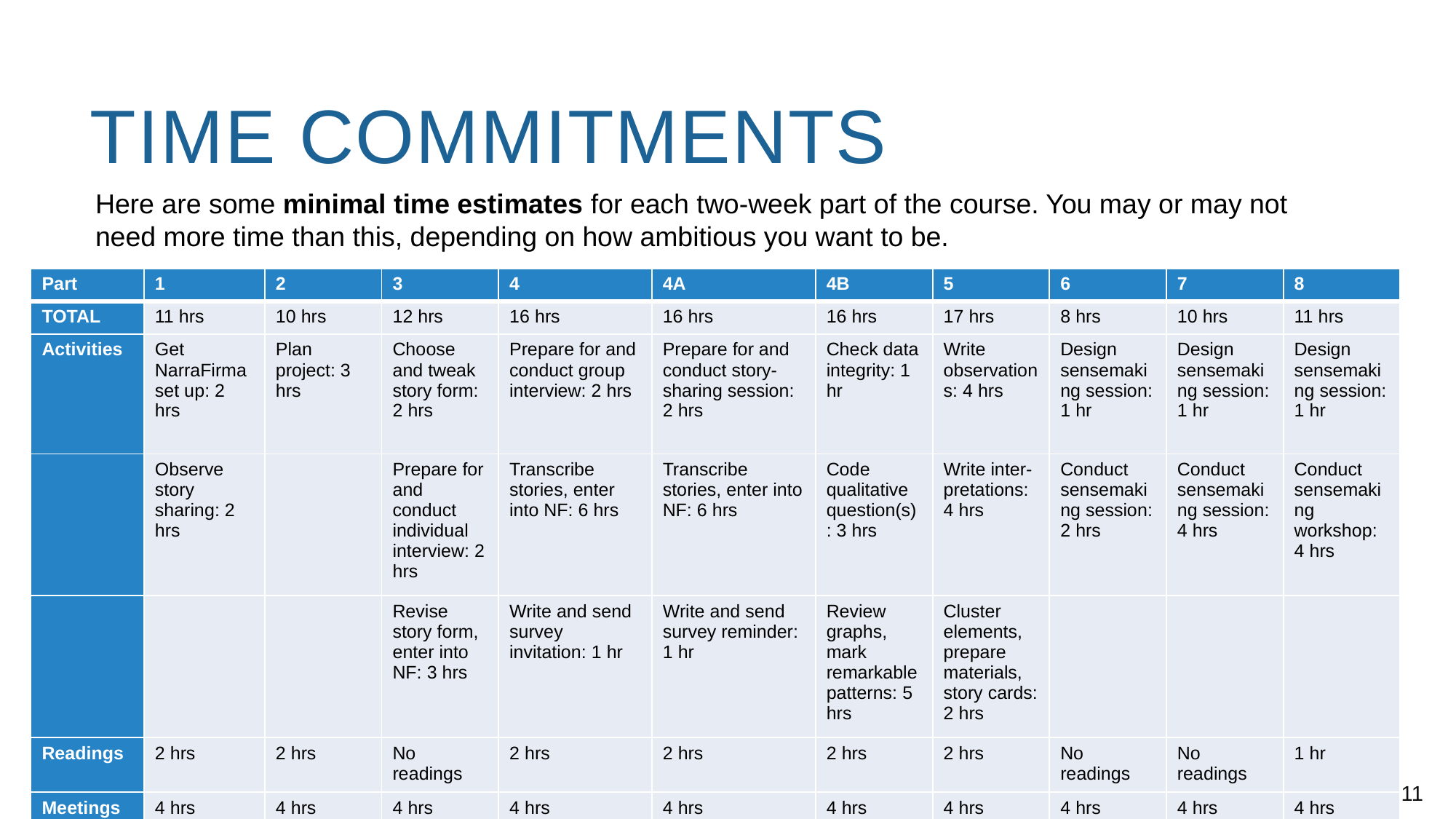

# Time commitments
Here are some minimal time estimates for each two-week part of the course. You may or may not need more time than this, depending on how ambitious you want to be.
| Part | 1 | 2 | 3 | 4 | 4A | 4B | 5 | 6 | 7 | 8 |
| --- | --- | --- | --- | --- | --- | --- | --- | --- | --- | --- |
| TOTAL | 11 hrs | 10 hrs | 12 hrs | 16 hrs | 16 hrs | 16 hrs | 17 hrs | 8 hrs | 10 hrs | 11 hrs |
| Activities | Get NarraFirma set up: 2 hrs | Plan project: 3 hrs | Choose and tweak story form: 2 hrs | Prepare for and conduct group interview: 2 hrs | Prepare for and conduct story-sharing session: 2 hrs | Check data integrity: 1 hr | Write observations: 4 hrs | Design sensemaking session: 1 hr | Design sensemaking session: 1 hr | Design sensemaking session: 1 hr |
|  | Observe story sharing: 2 hrs |  | Prepare for and conduct individual interview: 2 hrs | Transcribe stories, enter into NF: 6 hrs | Transcribe stories, enter into NF: 6 hrs | Code qualitative question(s): 3 hrs | Write inter-pretations: 4 hrs | Conduct sensemaking session: 2 hrs | Conduct sensemaking session: 4 hrs | Conduct sensemaking workshop: 4 hrs |
|  |  |  | Revise story form, enter into NF: 3 hrs | Write and send survey invitation: 1 hr | Write and send survey reminder: 1 hr | Review graphs, mark remarkable patterns: 5 hrs | Cluster elements, prepare materials, story cards: 2 hrs |  |  |  |
| Readings | 2 hrs | 2 hrs | No readings | 2 hrs | 2 hrs | 2 hrs | 2 hrs | No readings | No readings | 1 hr |
| Meetings | 4 hrs | 4 hrs | 4 hrs | 4 hrs | 4 hrs | 4 hrs | 4 hrs | 4 hrs | 4 hrs | 4 hrs |
| Note-taking | 1 hr | 1 hr | 1 hr | 1 hr | 1 hr | 1 hr | 1 hr | 1 hr | 1 hr | 1 hr |

11